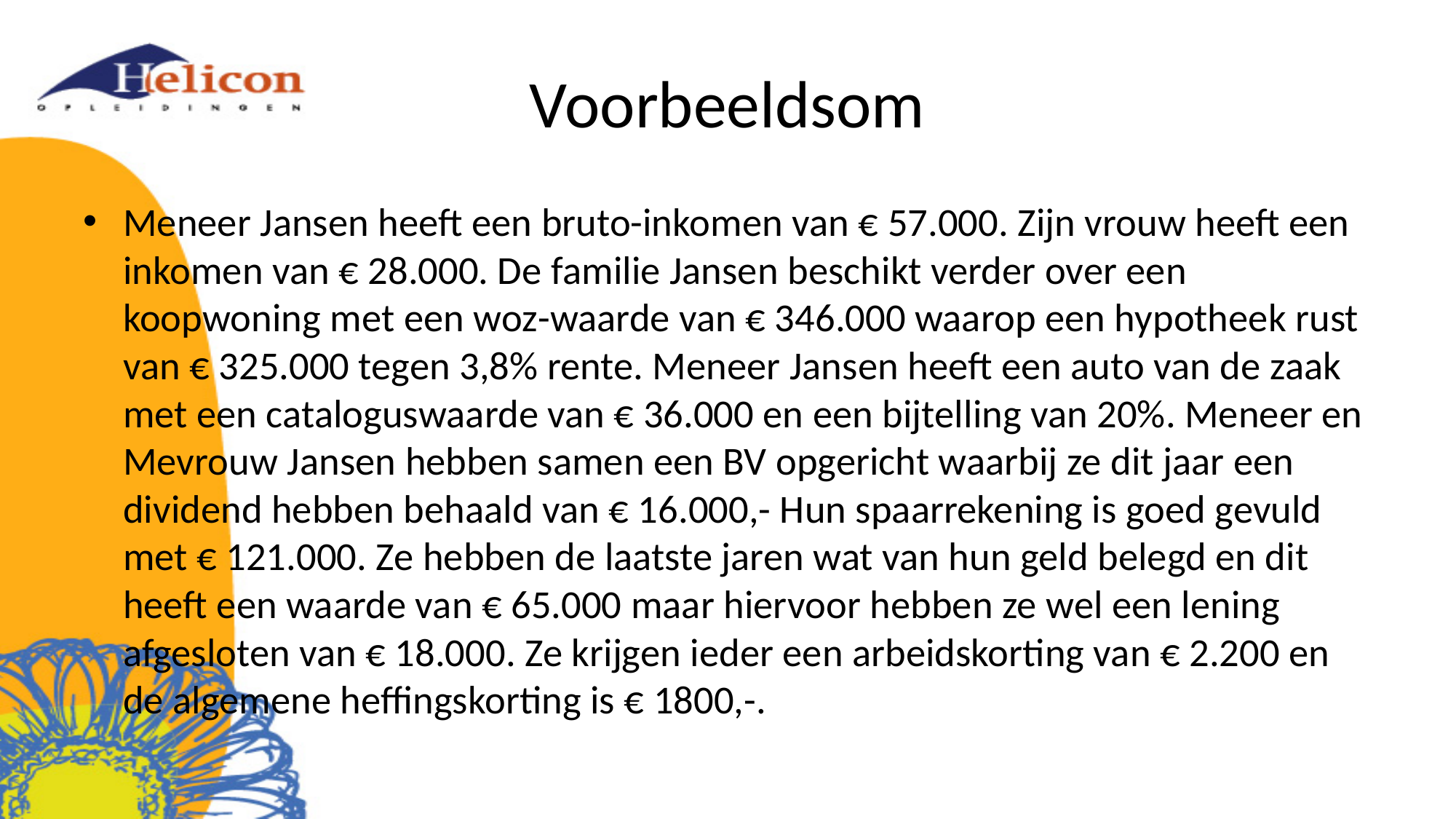

# Voorbeeldsom
Meneer Jansen heeft een bruto-inkomen van € 57.000. Zijn vrouw heeft een inkomen van € 28.000. De familie Jansen beschikt verder over een koopwoning met een woz-waarde van € 346.000 waarop een hypotheek rust van € 325.000 tegen 3,8% rente. Meneer Jansen heeft een auto van de zaak met een cataloguswaarde van € 36.000 en een bijtelling van 20%. Meneer en Mevrouw Jansen hebben samen een BV opgericht waarbij ze dit jaar een dividend hebben behaald van € 16.000,- Hun spaarrekening is goed gevuld met € 121.000. Ze hebben de laatste jaren wat van hun geld belegd en dit heeft een waarde van € 65.000 maar hiervoor hebben ze wel een lening afgesloten van € 18.000. Ze krijgen ieder een arbeidskorting van € 2.200 en de algemene heffingskorting is € 1800,-.